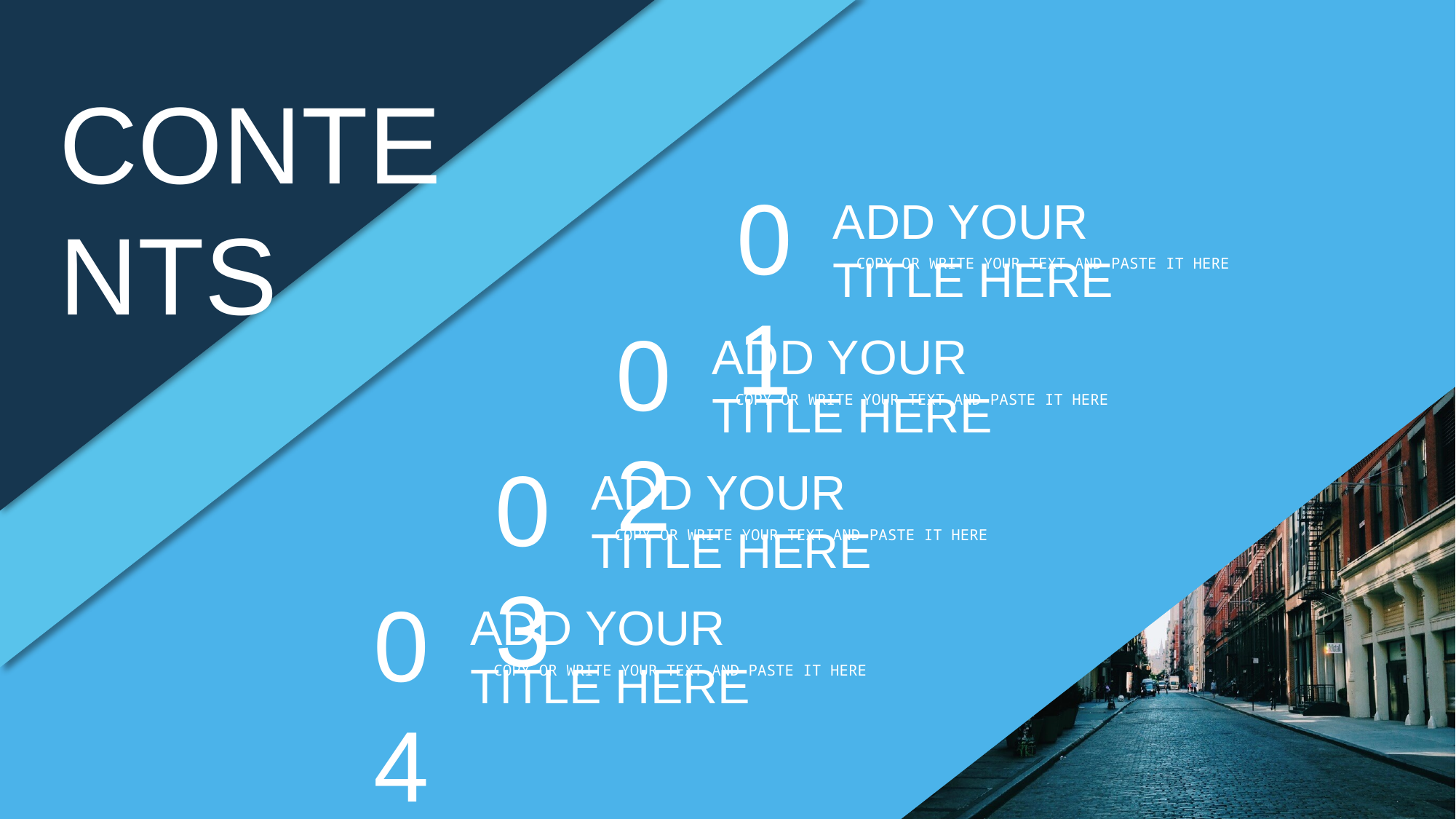

CONTENTS
01
ADD YOUR TITLE HERE
COPY OR WRITE YOUR TEXT AND PASTE IT HERE
02
ADD YOUR TITLE HERE
COPY OR WRITE YOUR TEXT AND PASTE IT HERE

03
ADD YOUR TITLE HERE
COPY OR WRITE YOUR TEXT AND PASTE IT HERE
04
ADD YOUR TITLE HERE
COPY OR WRITE YOUR TEXT AND PASTE IT HERE